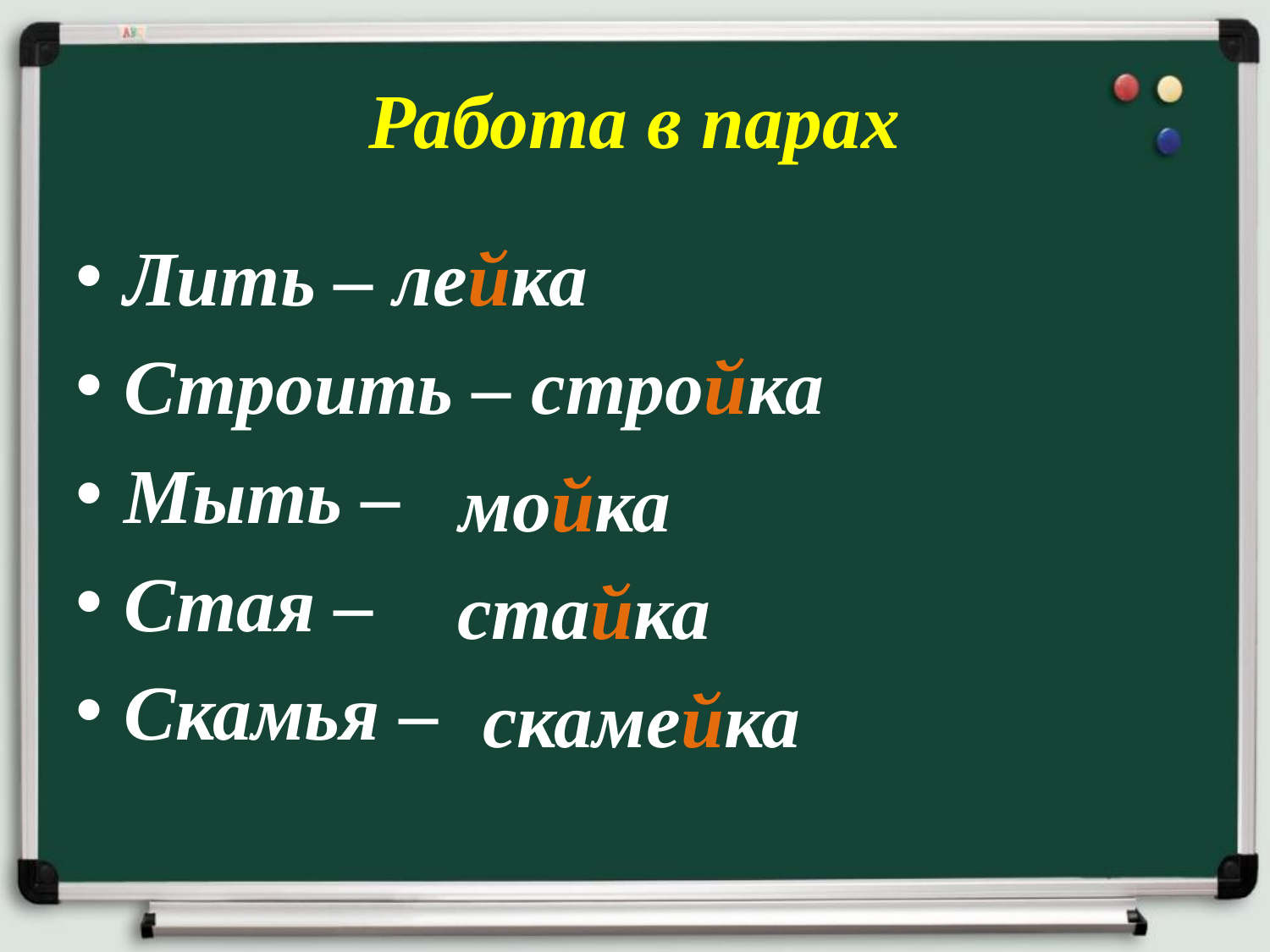

Работа в парах
Лить – лейка
Строить – стройка
Мыть –
Стая –
Скамья –

мойка
стайка
скамейка